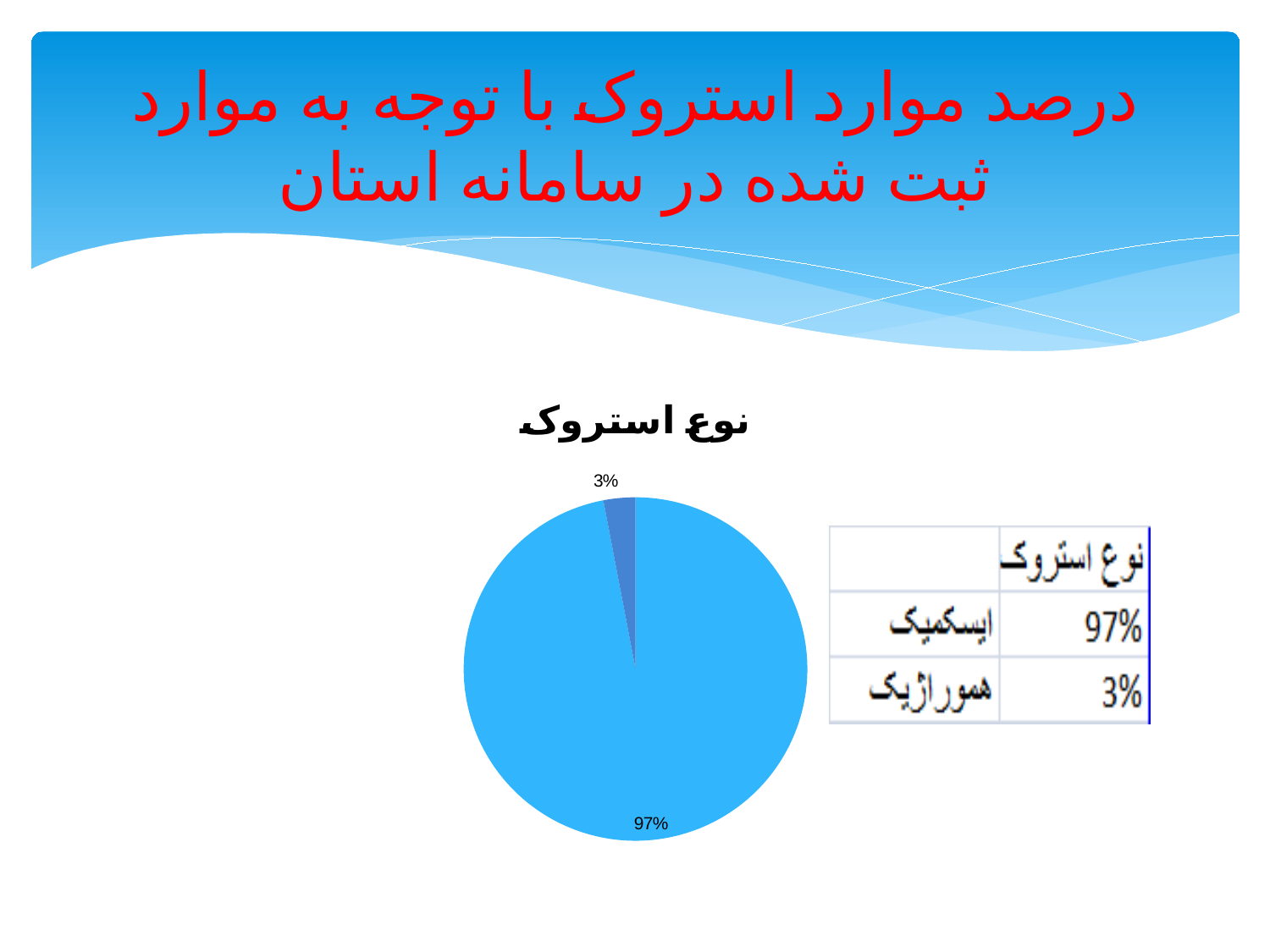

# درصد موارد استروک با توجه به موارد ثبت شده در سامانه استان

### Chart:

| Category | نوع استروک |
|---|---|
| ایسکمیک | 0.97 |
| هموراژیک | 0.030000000000000065 |